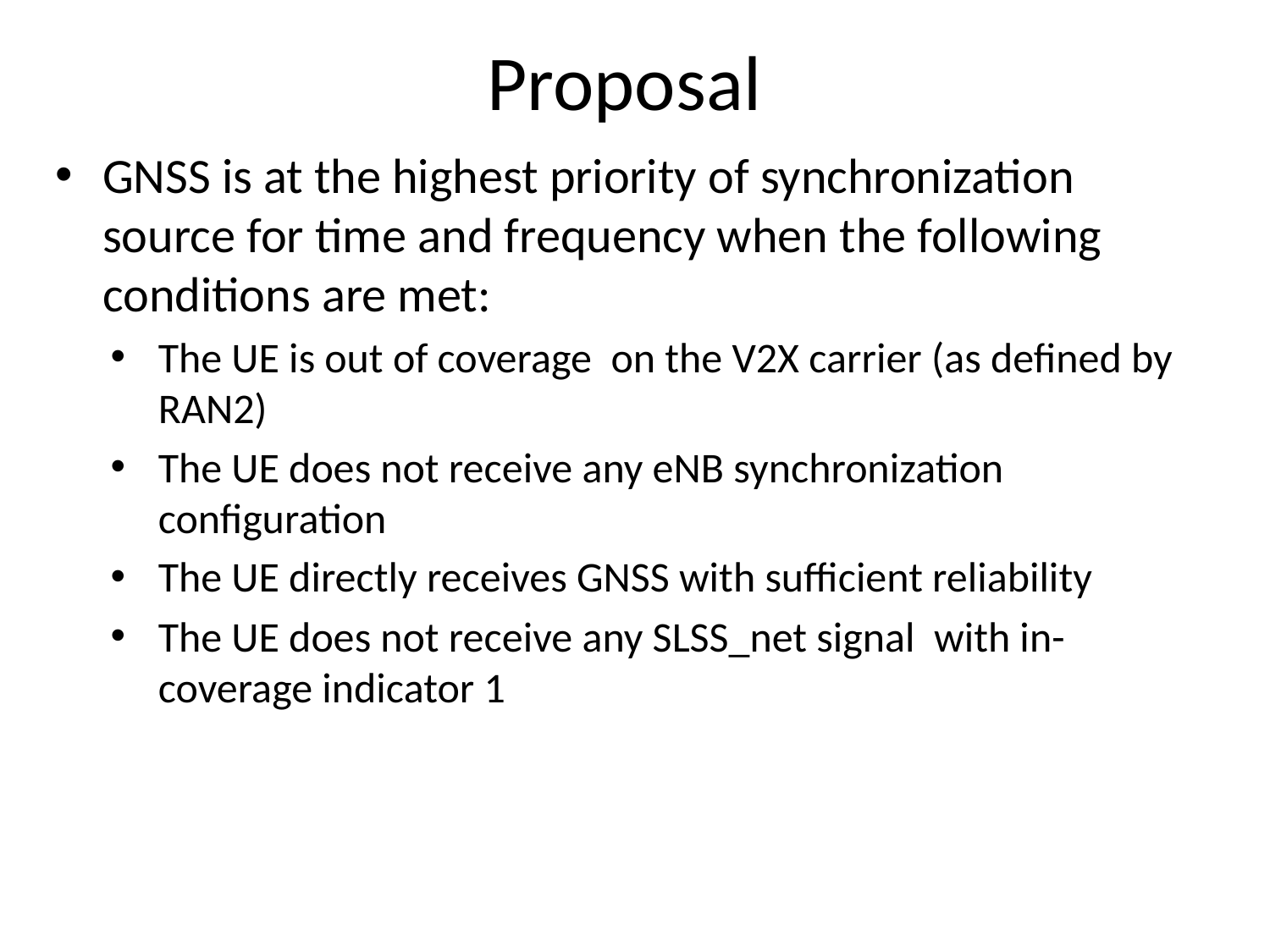

# Proposal
GNSS is at the highest priority of synchronization source for time and frequency when the following conditions are met:
The UE is out of coverage  on the V2X carrier (as defined by RAN2)
The UE does not receive any eNB synchronization configuration
The UE directly receives GNSS with sufficient reliability
The UE does not receive any SLSS_net signal  with in-coverage indicator 1